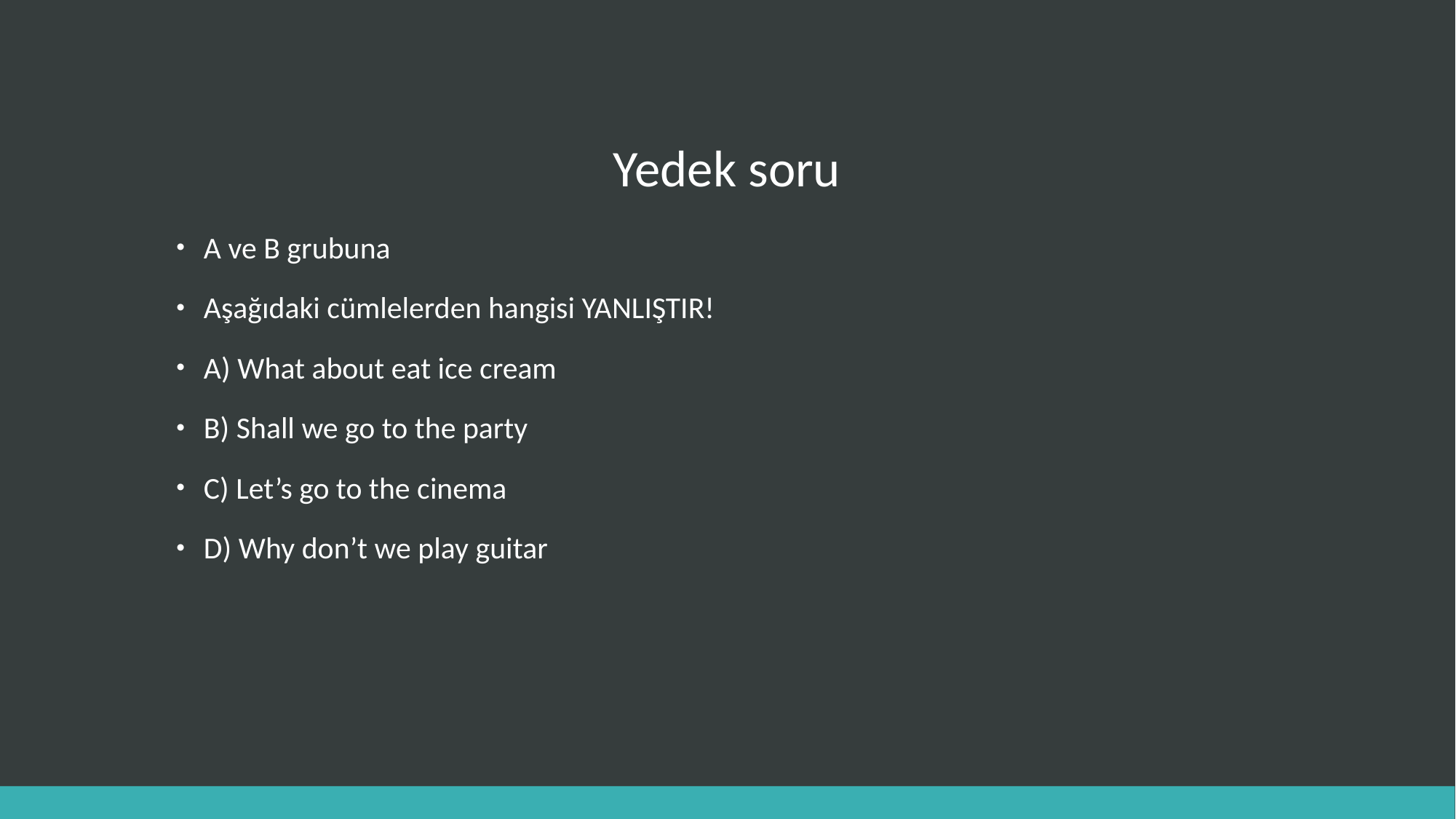

# Yedek soru
A ve B grubuna
Aşağıdaki cümlelerden hangisi YANLIŞTIR!
A) What about eat ice cream
B) Shall we go to the party
C) Let’s go to the cinema
D) Why don’t we play guitar